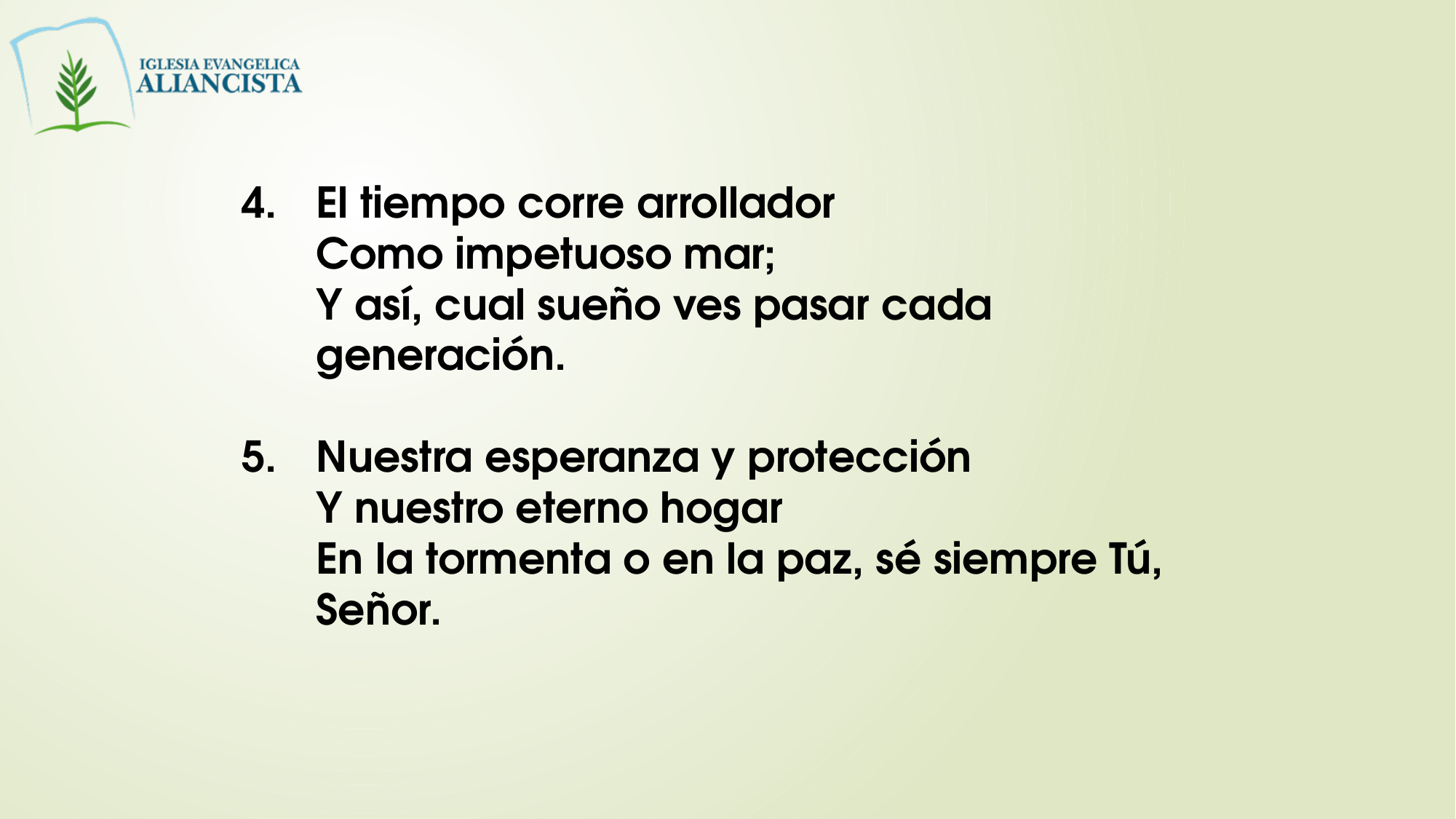

4. 	El tiempo corre arrollador
	Como impetuoso mar;
	Y así, cual sueño ves pasar cada
	generación.

5. 	Nuestra esperanza y protección
	Y nuestro eterno hogar
	En la tormenta o en la paz, sé siempre Tú,
	Señor.